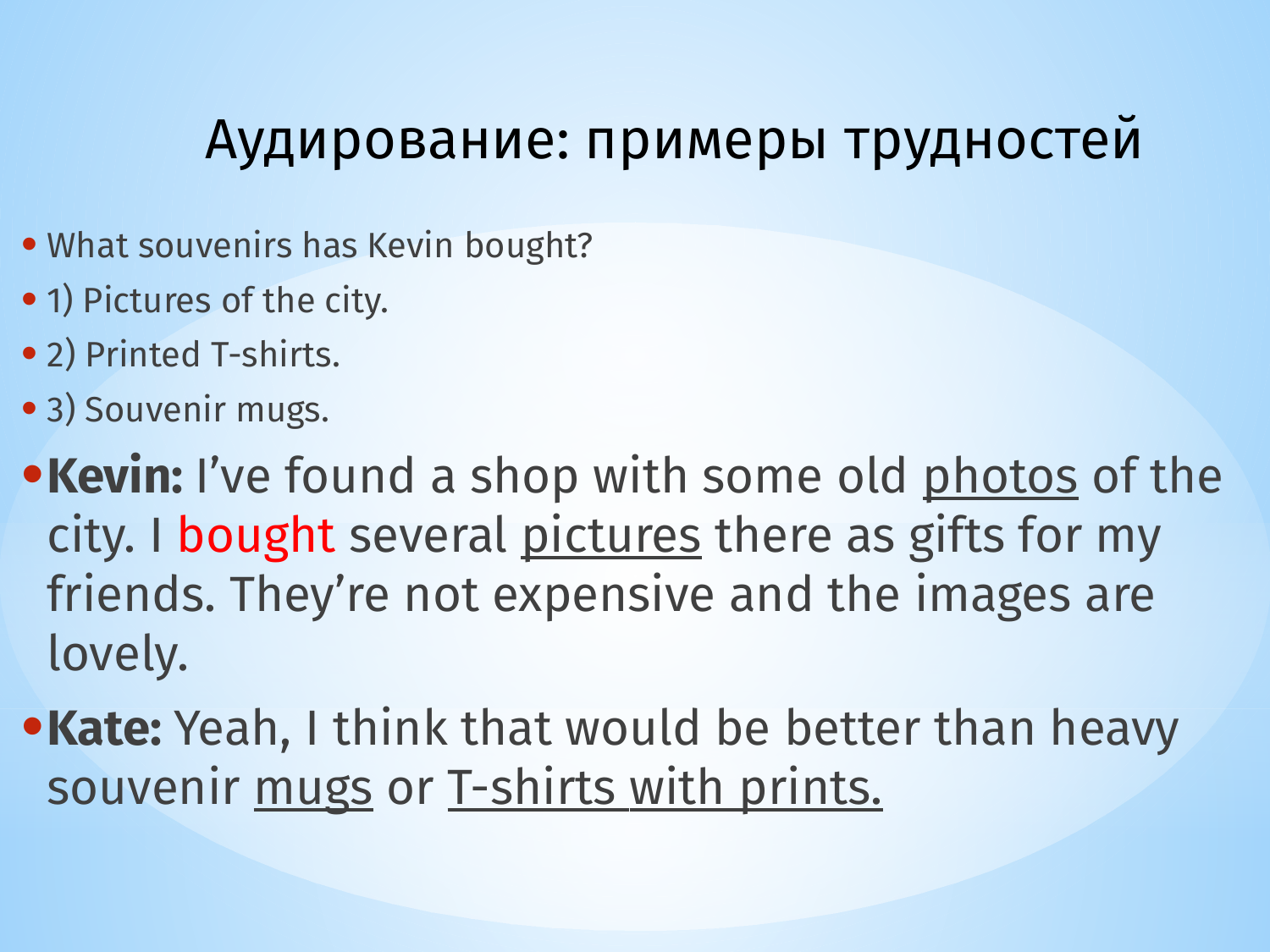

# Аудирование: примеры трудностей
What souvenirs has Kevin bought?
1) Pictures of the city.
2) Printed T-shirts.
3) Souvenir mugs.
Kevin: I’ve found a shop with some old photos of the city. I bought several pictures there as gifts for my friends. They’re not expensive and the images are lovely.
Kate: Yeah, I think that would be better than heavy souvenir mugs or T-shirts with prints.